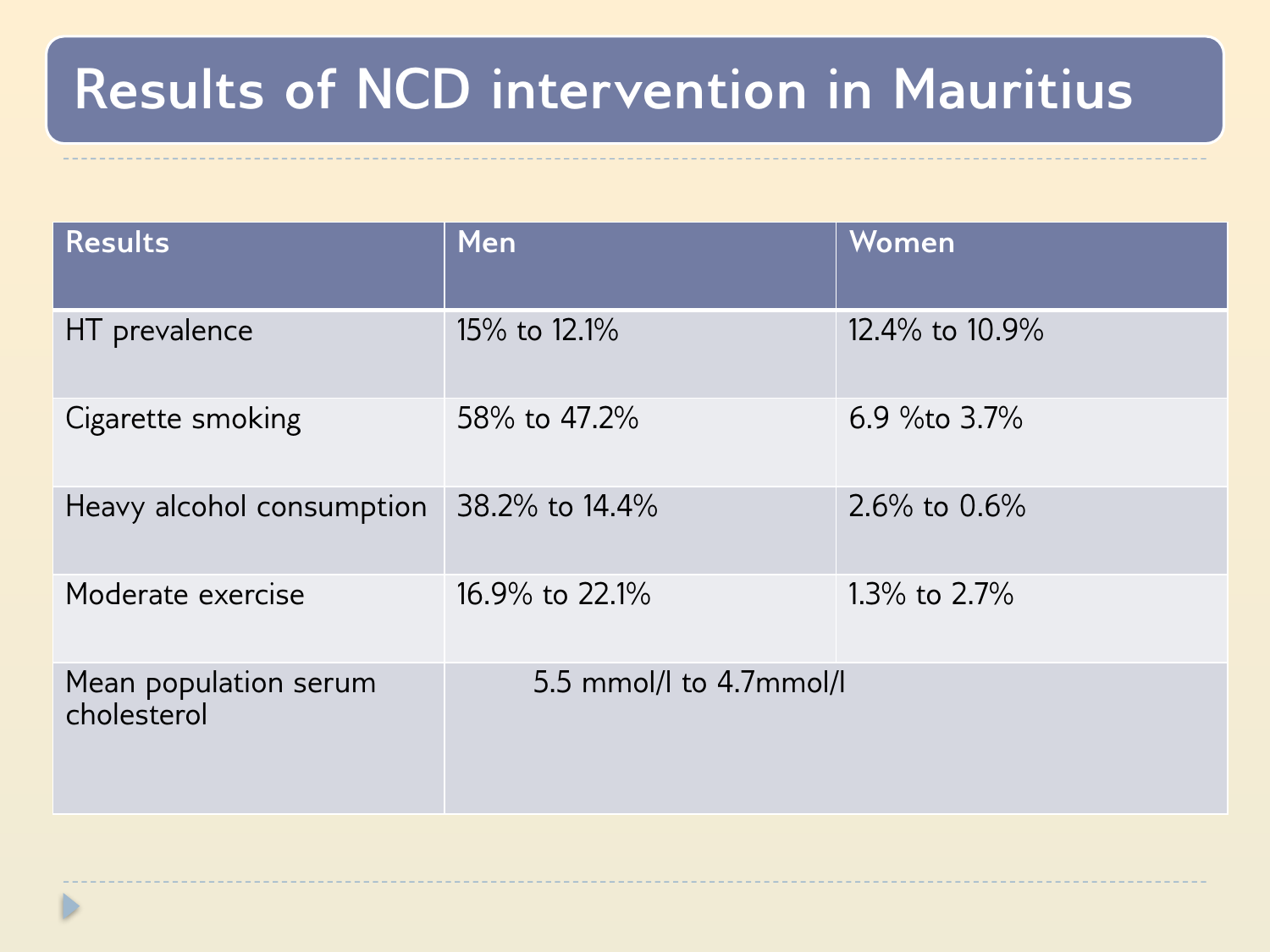

Results of NCD intervention in Mauritius
| Results | Men | Women |
| --- | --- | --- |
| HT prevalence | 15% to 12.1% | 12.4% to 10.9% |
| Cigarette smoking | 58% to 47.2% | 6.9 %to 3.7% |
| Heavy alcohol consumption | 38.2% to 14.4% | 2.6% to 0.6% |
| Moderate exercise | 16.9% to 22.1% | 1.3% to 2.7% |
| Mean population serum cholesterol | 5.5 mmol/l to 4.7mmol/l |  |